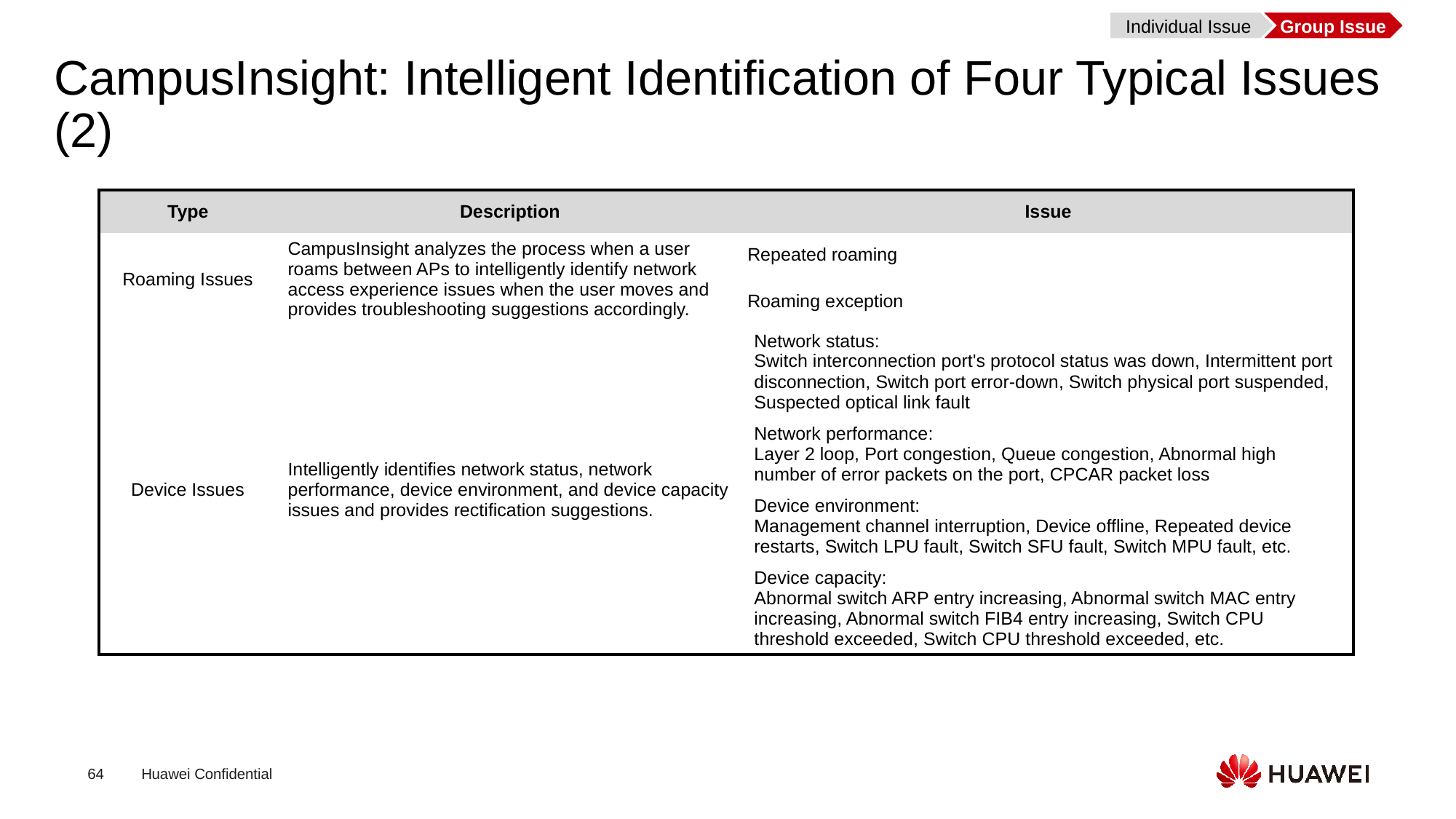

Individual Issue
Group Issue
# CampusInsight: Intelligent Identification of Four Typical Issues (2)
| Type | Description | Issue |
| --- | --- | --- |
| Roaming Issues | CampusInsight analyzes the process when a user roams between APs to intelligently identify network access experience issues when the user moves and provides troubleshooting suggestions accordingly. | Repeated roaming |
|  |  | Roaming exception |
| Device Issues | Intelligently identifies network status, network performance, device environment, and device capacity issues and provides rectification suggestions. | Network status: Switch interconnection port's protocol status was down, Intermittent port disconnection, Switch port error-down, Switch physical port suspended, Suspected optical link fault |
|  |  | Network performance: Layer 2 loop, Port congestion, Queue congestion, Abnormal high number of error packets on the port, CPCAR packet loss |
|  |  | Device environment: Management channel interruption, Device offline, Repeated device restarts, Switch LPU fault, Switch SFU fault, Switch MPU fault, etc. |
|  |  | Device capacity: Abnormal switch ARP entry increasing, Abnormal switch MAC entry increasing, Abnormal switch FIB4 entry increasing, Switch CPU threshold exceeded, Switch CPU threshold exceeded, etc. |